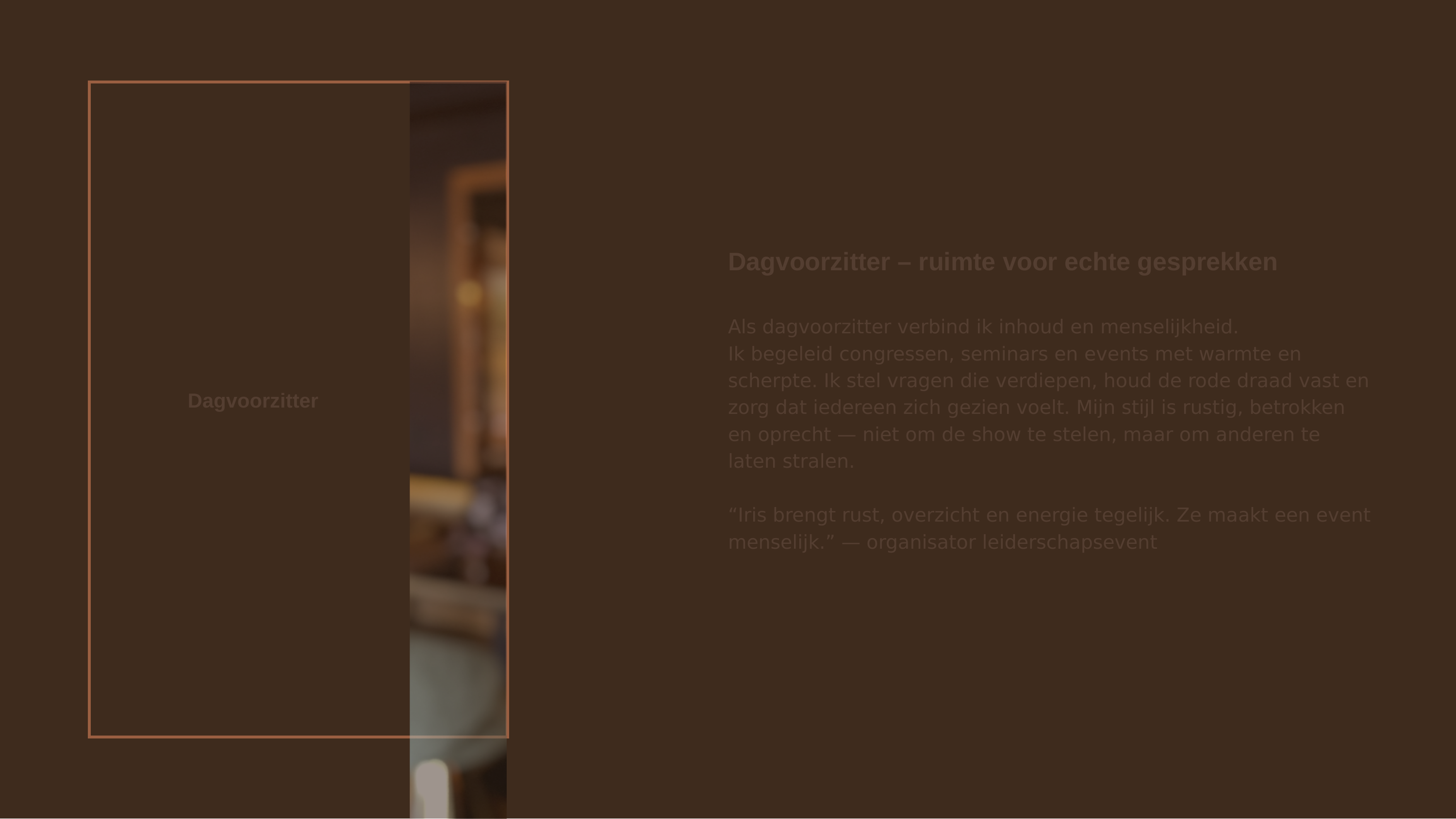

Dagvoorzitter – ruimte voor echte gesprekken

Als dagvoorzitter verbind ik inhoud en menselijkheid.
Ik begeleid congressen, seminars en events met warmte en scherpte. Ik stel vragen die verdiepen, houd de rode draad vast en zorg dat iedereen zich gezien voelt. Mijn stijl is rustig, betrokken en oprecht — niet om de show te stelen, maar om anderen te laten stralen.

“Iris brengt rust, overzicht en energie tegelijk. Ze maakt een event menselijk.” — organisator leiderschapsevent

Dagvoorzitter